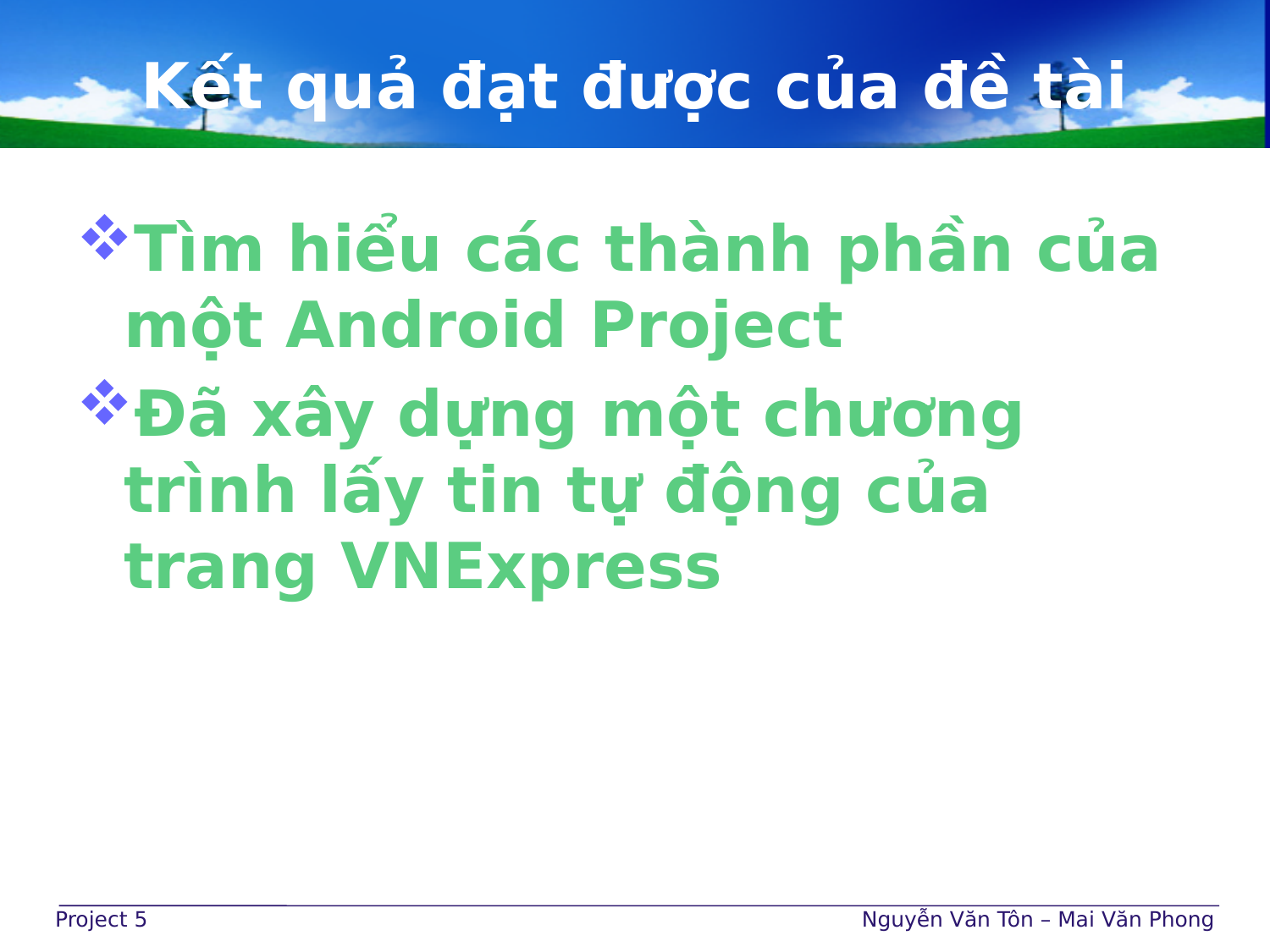

# Kết quả đạt được của đề tài
Tìm hiểu các thành phần của một Android Project
Đã xây dựng một chương trình lấy tin tự động của trang VNExpress

Project 5

Nguyễn Văn Tôn – Mai Văn Phong